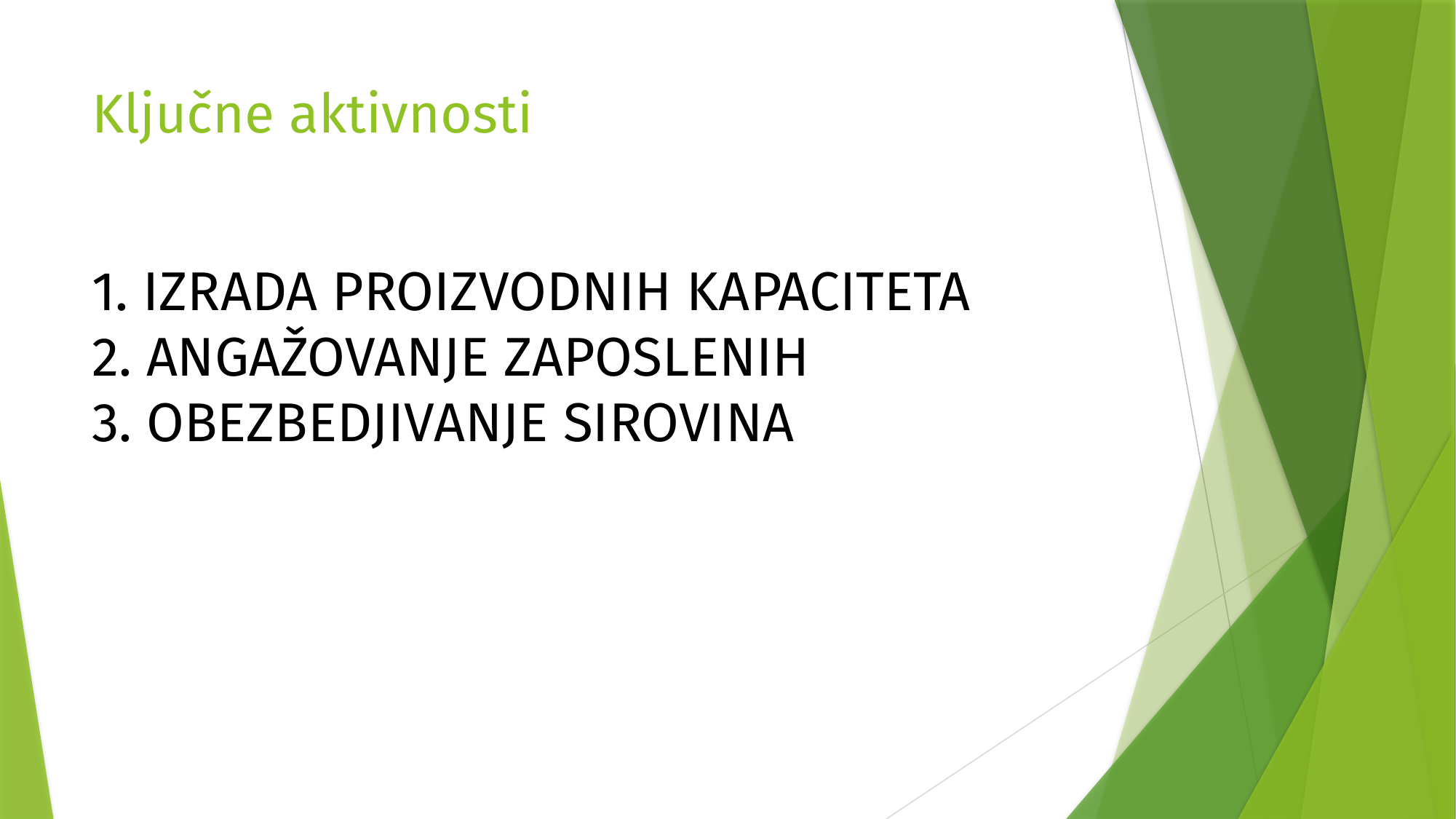

Ključne aktivnosti
# 1. IZRADA PROIZVODNIH KAPACITETA 2. ANGAŽOVANJE ZAPOSLENIH 3. OBEZBEDJIVANJE SIROVINA